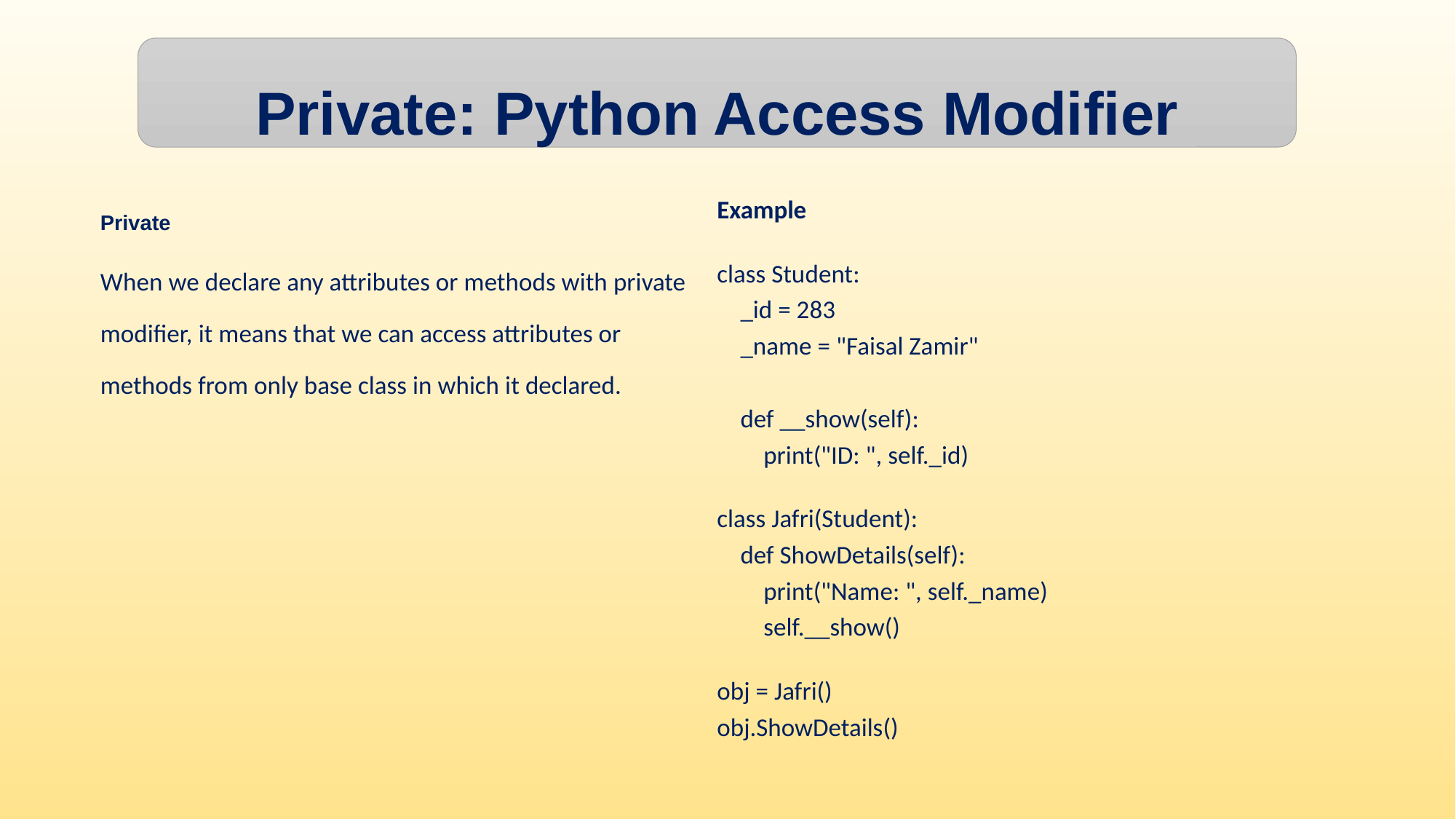

Private: Python Access Modifier
Private
When we declare any attributes or methods with private modifier, it means that we can access attributes or methods from only base class in which it declared.

Example
class Student:
    _id = 283
    _name = "Faisal Zamir"

    def __show(self):
        print("ID: ", self._id)
class Jafri(Student):
    def ShowDetails(self):
        print("Name: ", self._name)
        self.__show()
obj = Jafri()
obj.ShowDetails()